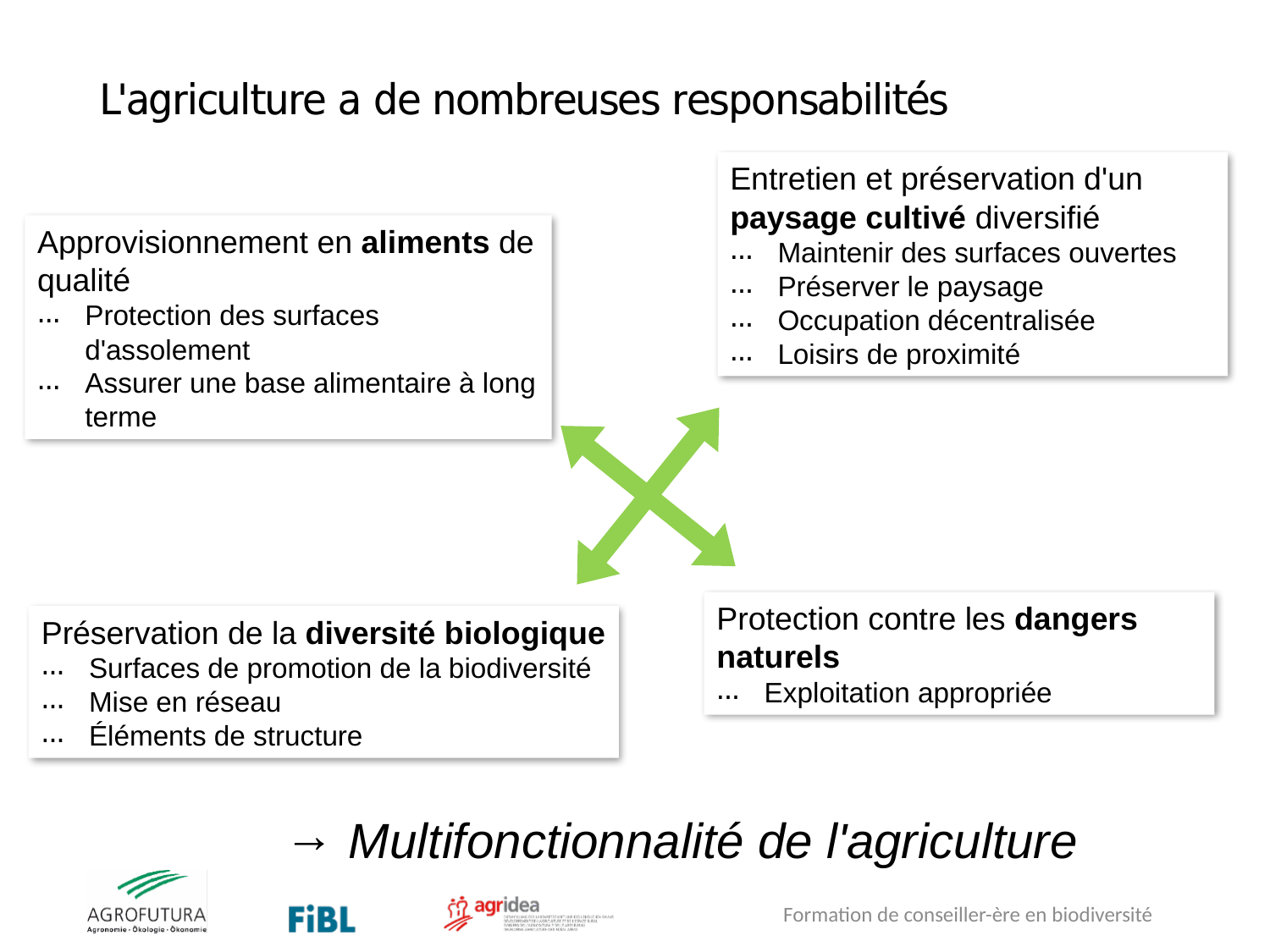

# L'agriculture a de nombreuses responsabilités
Entretien et préservation d'un paysage cultivé diversifié
Maintenir des surfaces ouvertes
Préserver le paysage
Occupation décentralisée
Loisirs de proximité
Approvisionnement en aliments de qualité
Protection des surfaces d'assolement
Assurer une base alimentaire à long terme

Protection contre les dangers naturels
Exploitation appropriée
Préservation de la diversité biologique
Surfaces de promotion de la biodiversité
Mise en réseau
Éléments de structure
Multifonctionnalité de l'agriculture
Formation de conseiller-ère en biodiversité